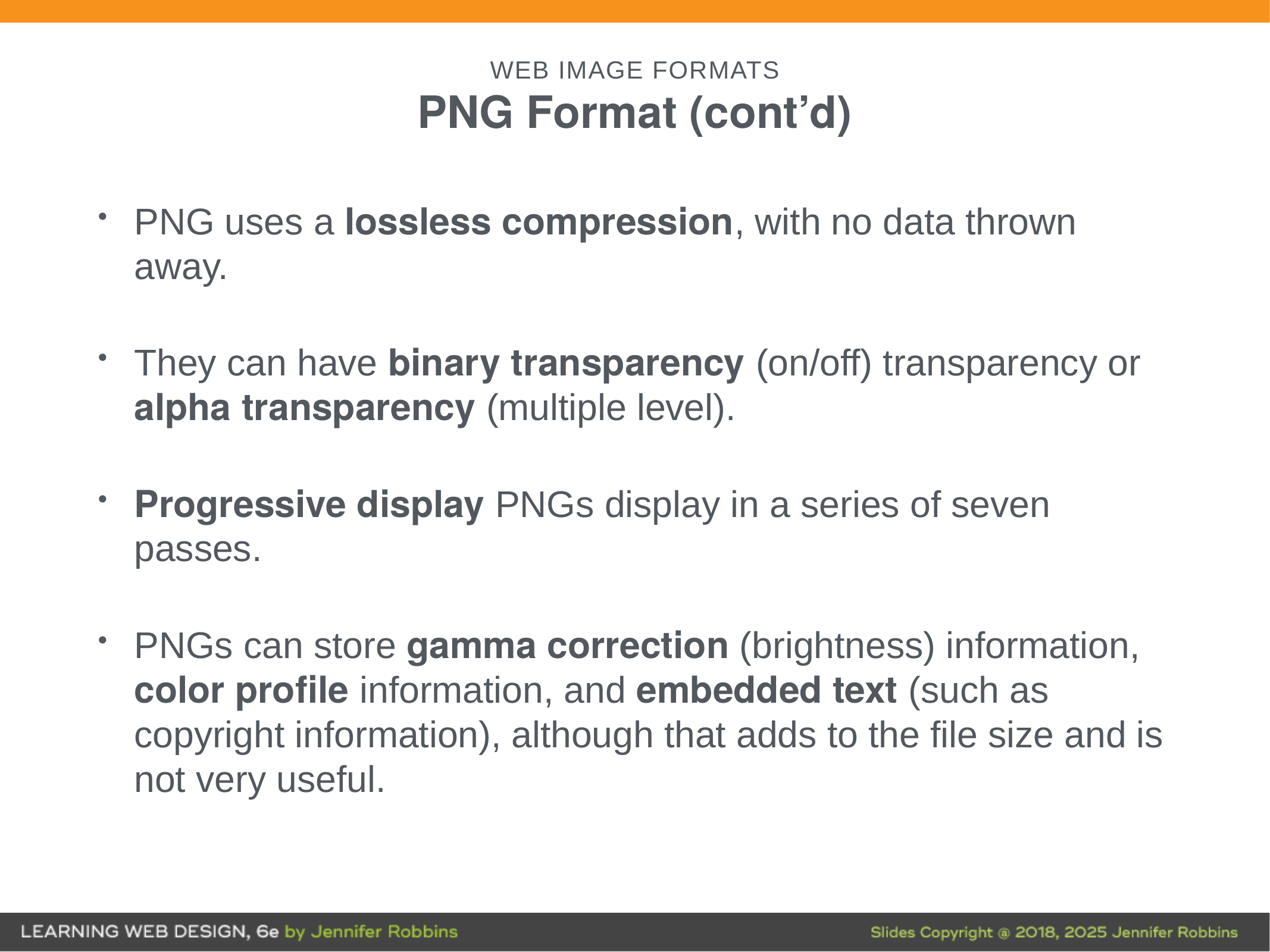

# WEB IMAGE FORMATS
PNG Format (cont’d)
PNG uses a lossless compression, with no data thrown away.
They can have binary transparency (on/off) transparency or alpha transparency (multiple level).
Progressive display PNGs display in a series of seven passes.
PNGs can store gamma correction (brightness) information, color profile information, and embedded text (such as copyright information), although that adds to the file size and is not very useful.